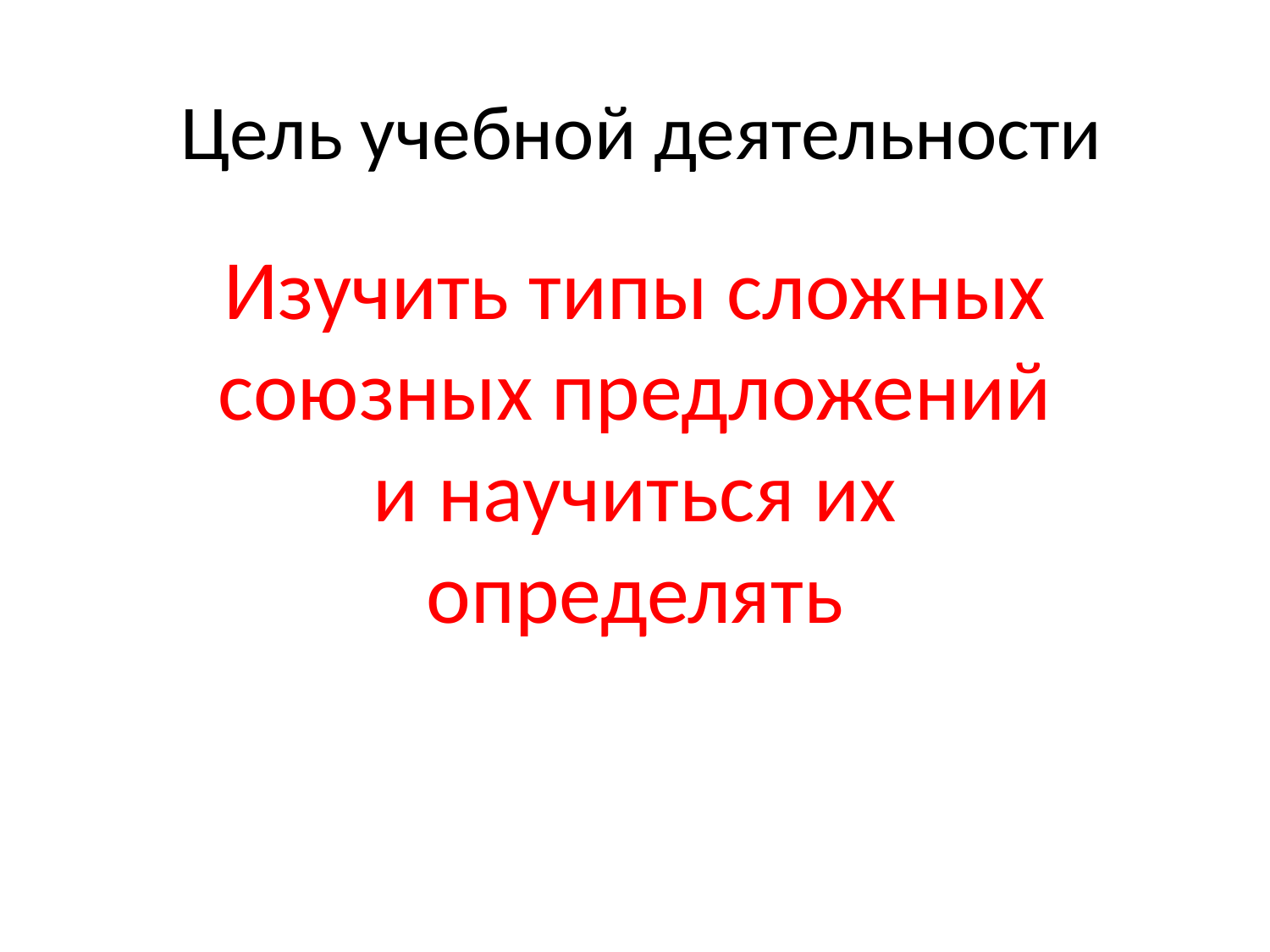

# Цель учебной деятельности
Изучить типы сложных союзных предложений и научиться их определять